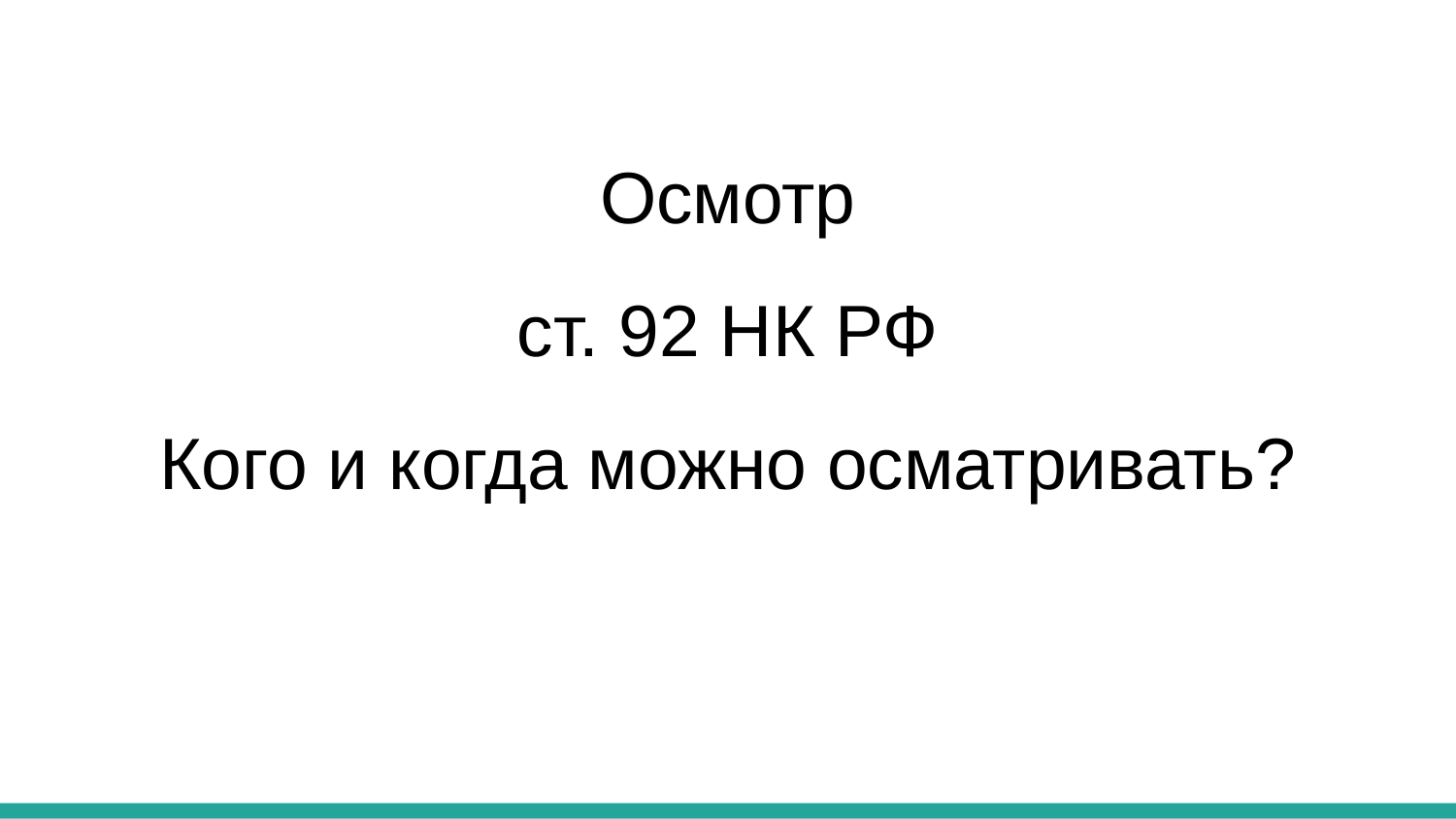

Осмотр
ст. 92 НК РФ
Кого и когда можно осматривать?